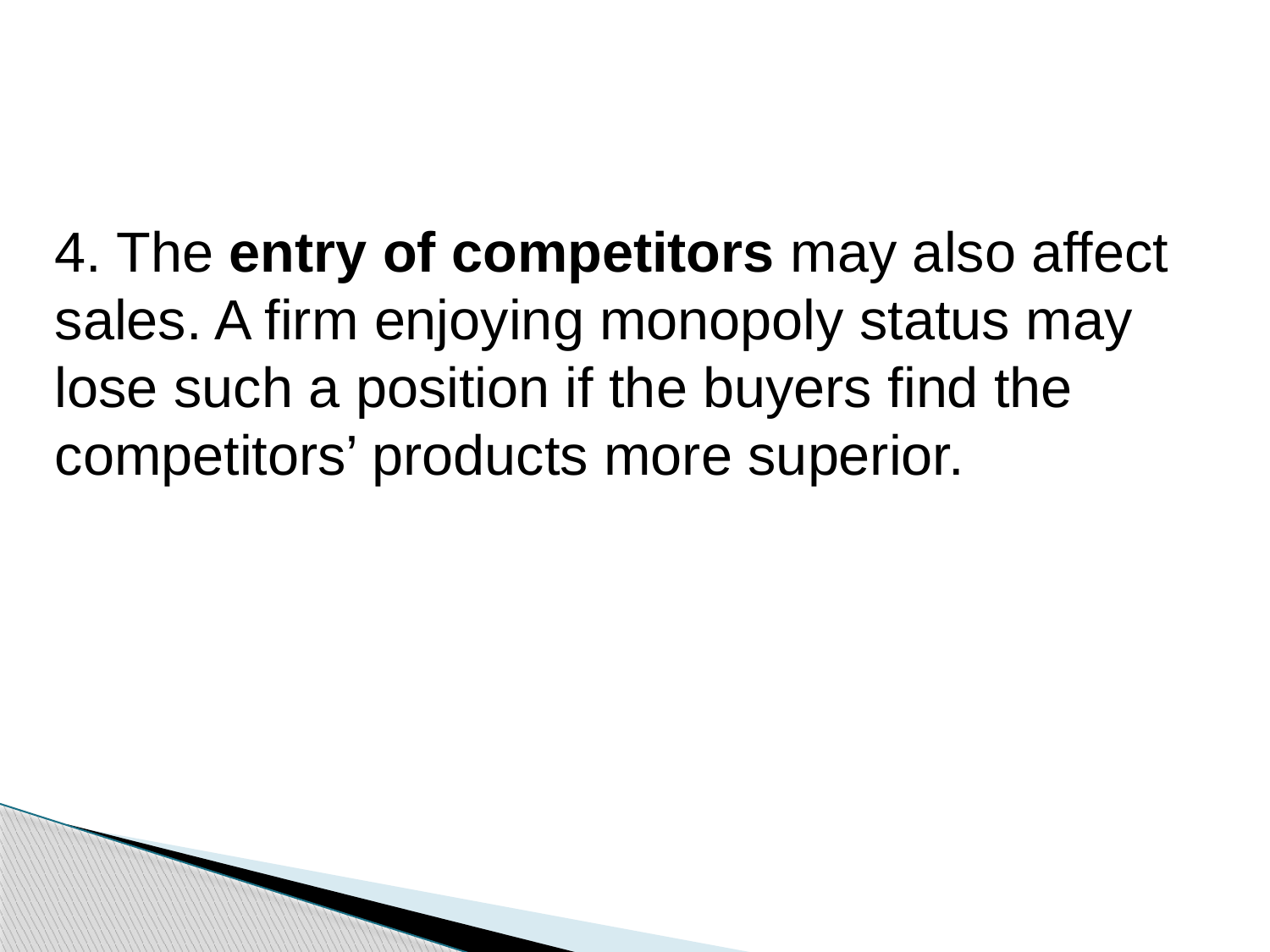

4. The entry of competitors may also affect sales. A firm enjoying monopoly status may lose such a position if the buyers find the competitors’ products more superior.